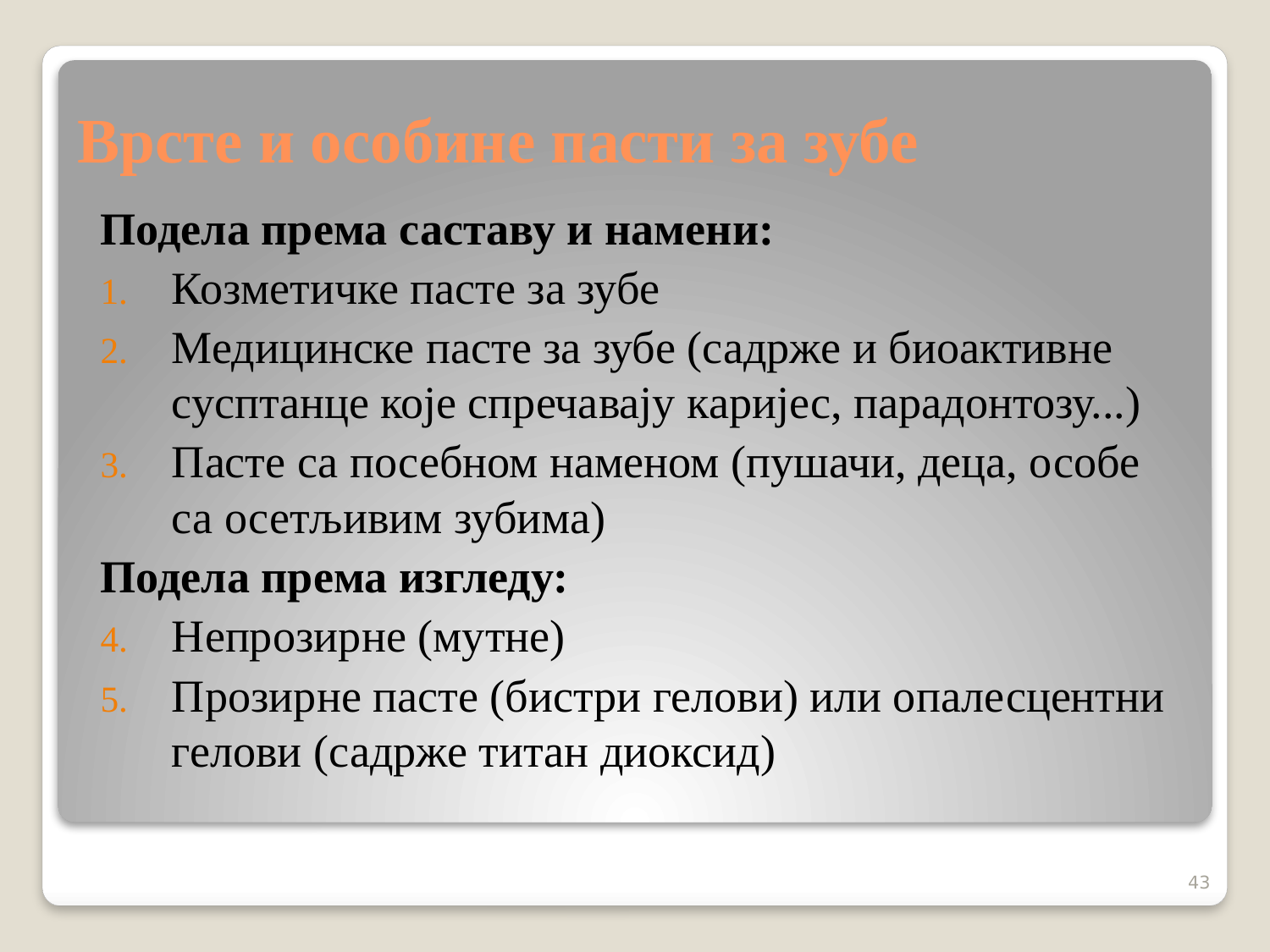

# Врсте и особине пасти за зубе
Подела према саставу и намени:
Козметичке пасте за зубе
Медицинске пасте за зубе (садрже и биоактивне сусптанце које спречавају каријес, парадонтозу...)
Пасте са посебном наменом (пушачи, деца, особе са осетљивим зубима)
Подела према изгледу:
Непрозирне (мутне)
Прозирне пасте (бистри гелови) или опалесцентни гелови (садрже титан диоксид)

43